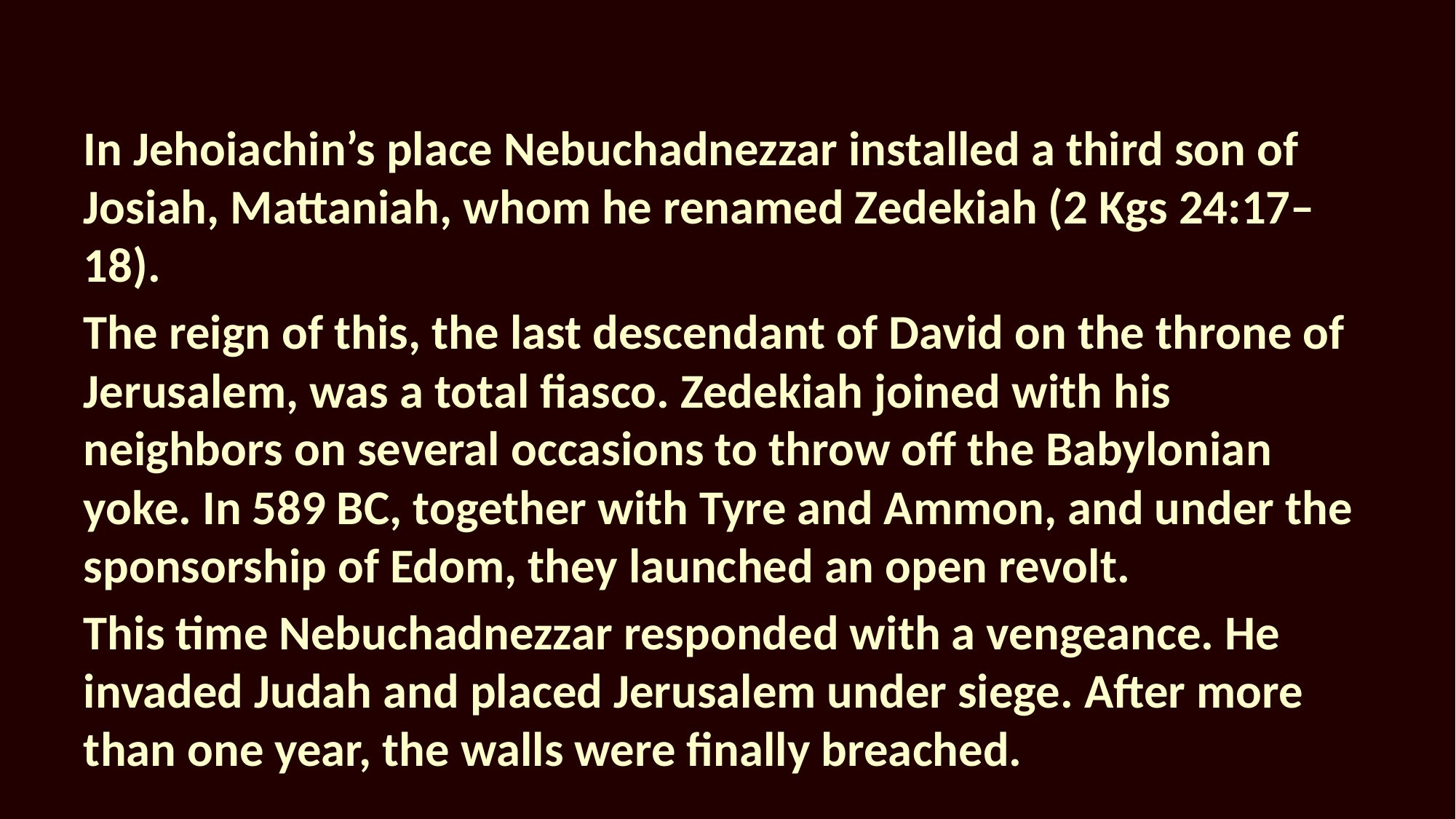

In Jehoiachin’s place Nebuchadnezzar installed a third son of Josiah, Mattaniah, whom he renamed Zedekiah (2 Kgs 24:17–18).
The reign of this, the last descendant of David on the throne of Jerusalem, was a total fiasco. Zedekiah joined with his neighbors on several occasions to throw off the Babylonian yoke. In 589 BC, together with Tyre and Ammon, and under the sponsorship of Edom, they launched an open revolt.
This time Nebuchadnezzar responded with a vengeance. He invaded Judah and placed Jerusalem under siege. After more than one year, the walls were finally breached.